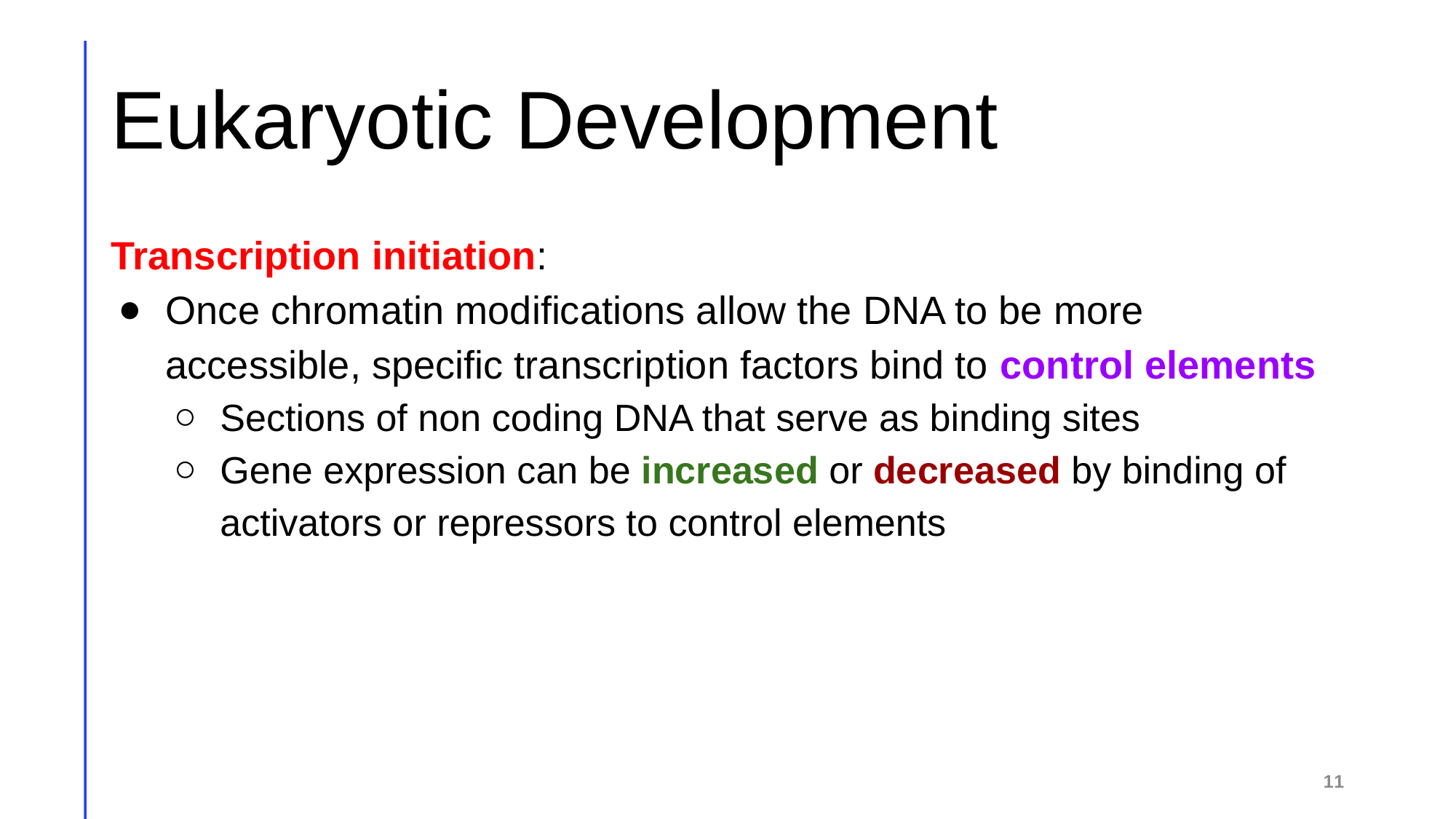

# Eukaryotic Development
Transcription initiation:
Once chromatin modifications allow the DNA to be more accessible, specific transcription factors bind to control elements
Sections of non coding DNA that serve as binding sites
Gene expression can be increased or decreased by binding of activators or repressors to control elements

11